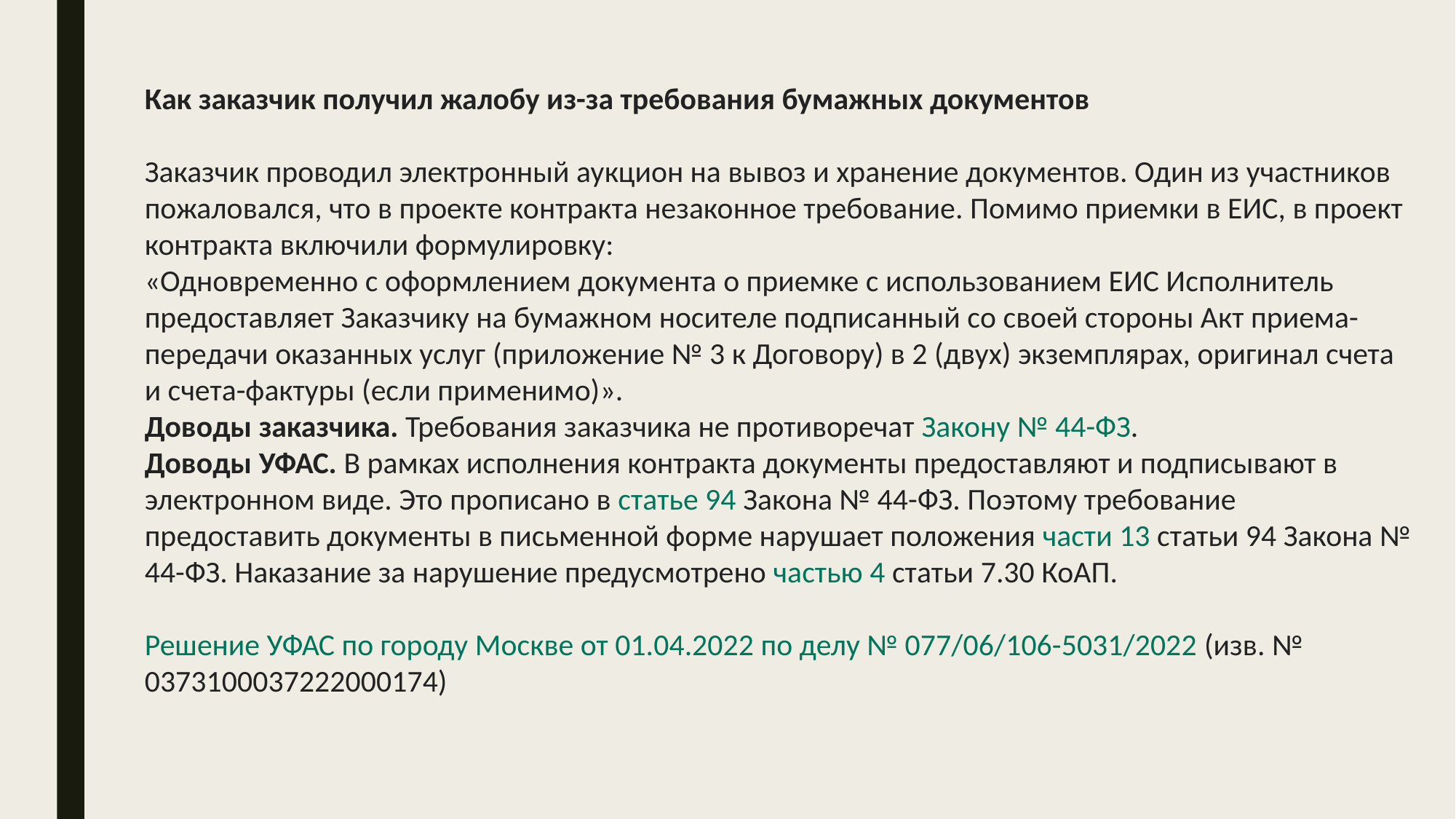

Как заказчик получил жалобу из-за требования бумажных документов

Заказчик проводил электронный аукцион на вывоз и хранение документов. Один из участников пожаловался, что в проекте контракта незаконное требование. Помимо приемки в ЕИС, в проект контракта включили формулировку:
«Одновременно с оформлением документа о приемке с использованием ЕИС Исполнитель предоставляет Заказчику на бумажном носителе подписанный со своей стороны Акт приема-передачи оказанных услуг (приложение № 3 к Договору) в 2 (двух) экземплярах, оригинал счета и счета-фактуры (если применимо)».
Доводы заказчика. Требования заказчика не противоречат Закону № 44-ФЗ.
Доводы УФАС. В рамках исполнения контракта документы предоставляют и подписывают в электронном виде. Это прописано в статье 94 Закона № 44-ФЗ. Поэтому требование предоставить документы в письменной форме нарушает положения части 13 статьи 94 Закона № 44-ФЗ. Наказание за нарушение предусмотрено частью 4 статьи 7.30 КоАП.

Решение УФАС по городу Москве от 01.04.2022 по делу № 077/06/106-5031/2022 (изв. № 0373100037222000174)